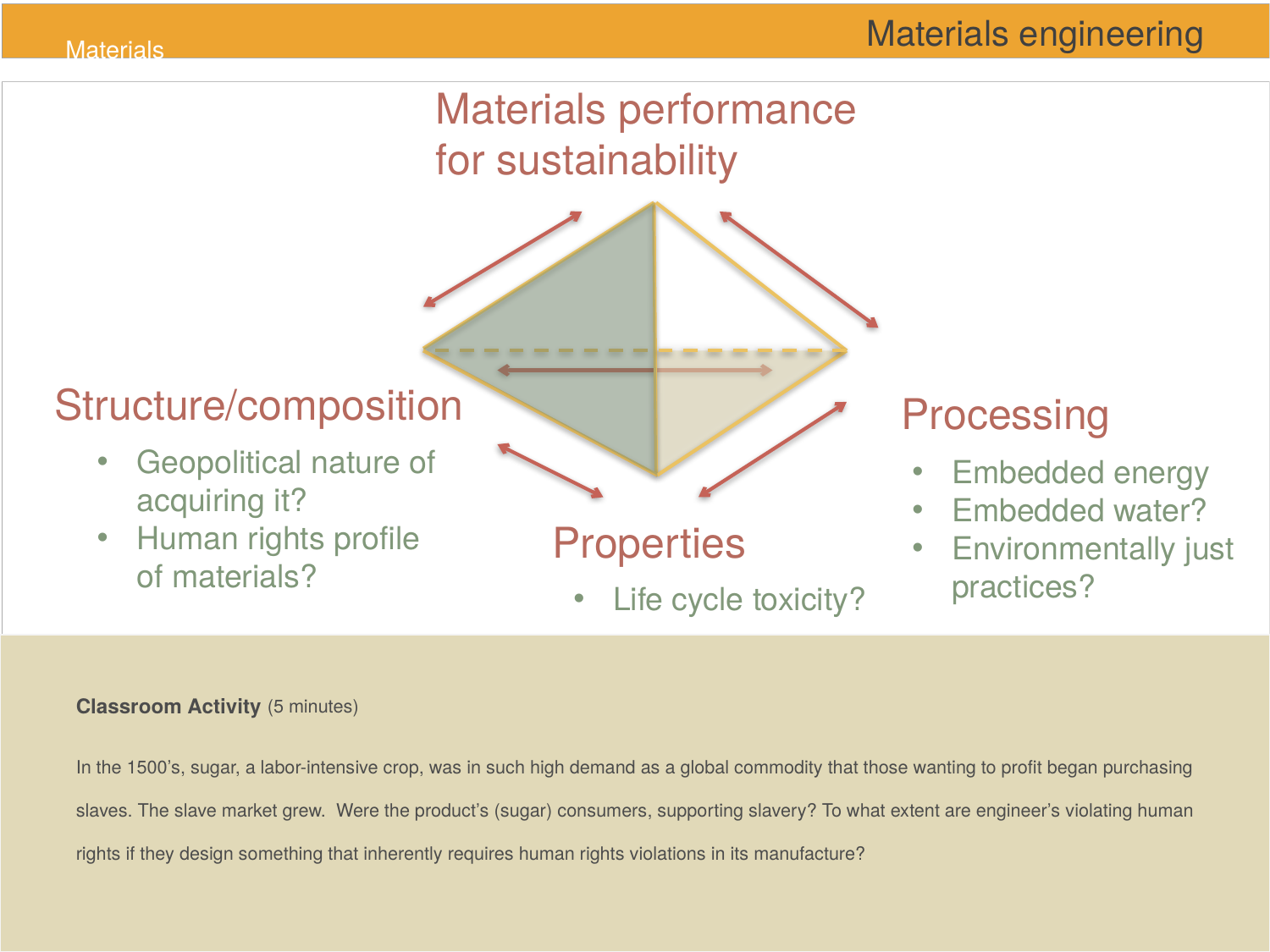

# Materials engineering
Materials performance
for sustainability

Structure/composition
Processing
Geopolitical nature of acquiring it?
Human rights profile of materials?
Embedded energy
Embedded water?
Environmentally just practices?
Properties
Life cycle toxicity?

Classroom Activity (5 minutes)
In the 1500’s, sugar, a labor-intensive crop, was in such high demand as a global commodity that those wanting to profit began purchasing slaves. The slave market grew.  Were the product’s (sugar) consumers, supporting slavery? To what extent are engineer’s violating human rights if they design something that inherently requires human rights violations in its manufacture?